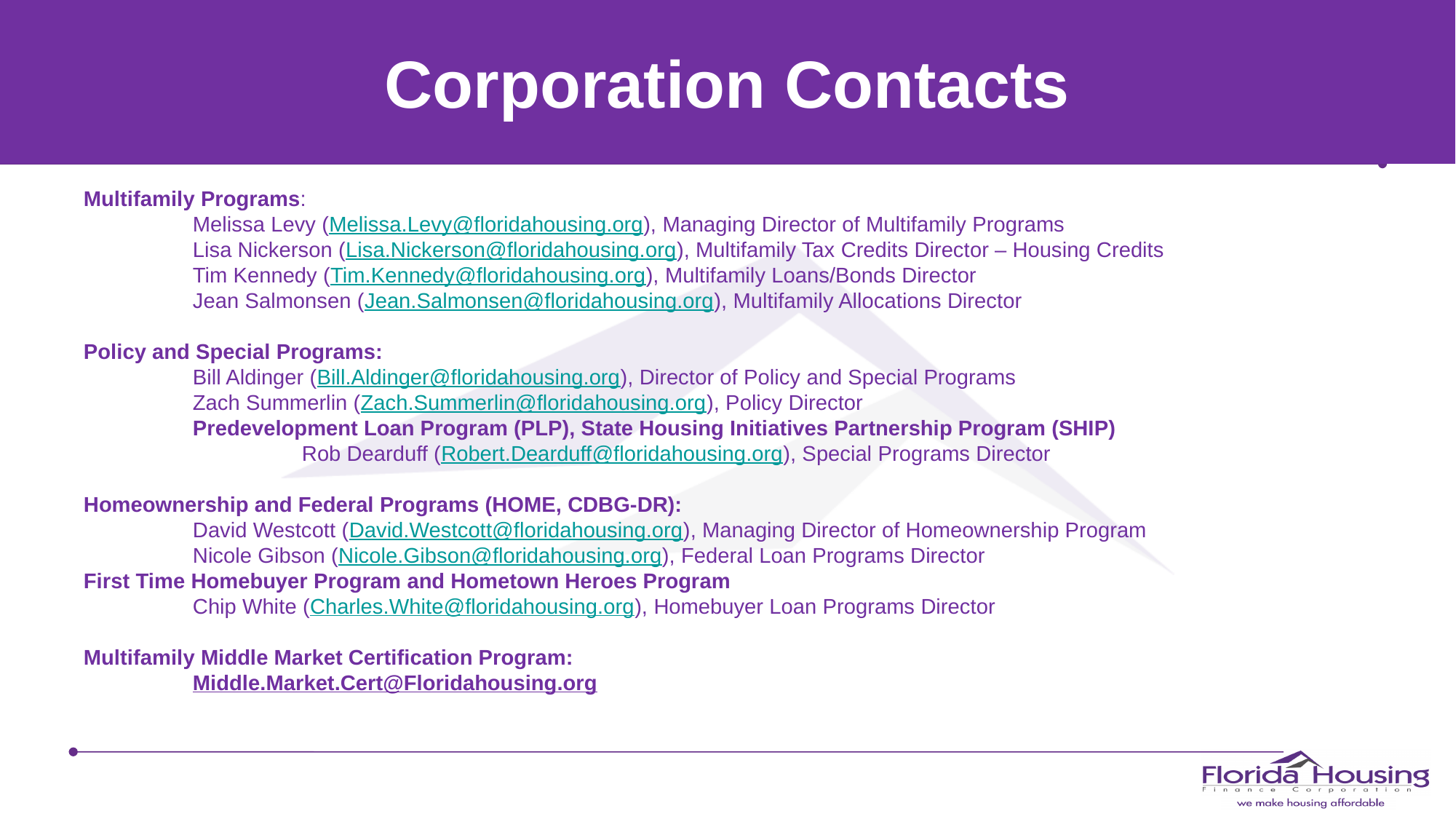

Corporation Contacts
# Corporation Contacts
Multifamily Programs:
	Melissa Levy (Melissa.Levy@floridahousing.org), Managing Director of Multifamily Programs
	Lisa Nickerson (Lisa.Nickerson@floridahousing.org), Multifamily Tax Credits Director – Housing Credits
	Tim Kennedy (Tim.Kennedy@floridahousing.org), Multifamily Loans/Bonds Director
	Jean Salmonsen (Jean.Salmonsen@floridahousing.org), Multifamily Allocations Director

Policy and Special Programs:
	Bill Aldinger (Bill.Aldinger@floridahousing.org), Director of Policy and Special Programs
	Zach Summerlin (Zach.Summerlin@floridahousing.org), Policy Director
	Predevelopment Loan Program (PLP), State Housing Initiatives Partnership Program (SHIP)
		Rob Dearduff (Robert.Dearduff@floridahousing.org), Special Programs Director

Homeownership and Federal Programs (HOME, CDBG-DR):
	David Westcott (David.Westcott@floridahousing.org), Managing Director of Homeownership Program
	Nicole Gibson (Nicole.Gibson@floridahousing.org), Federal Loan Programs Director
First Time Homebuyer Program and Hometown Heroes Program
	Chip White (Charles.White@floridahousing.org), Homebuyer Loan Programs Director

Multifamily Middle Market Certification Program:
	Middle.Market.Cert@Floridahousing.org